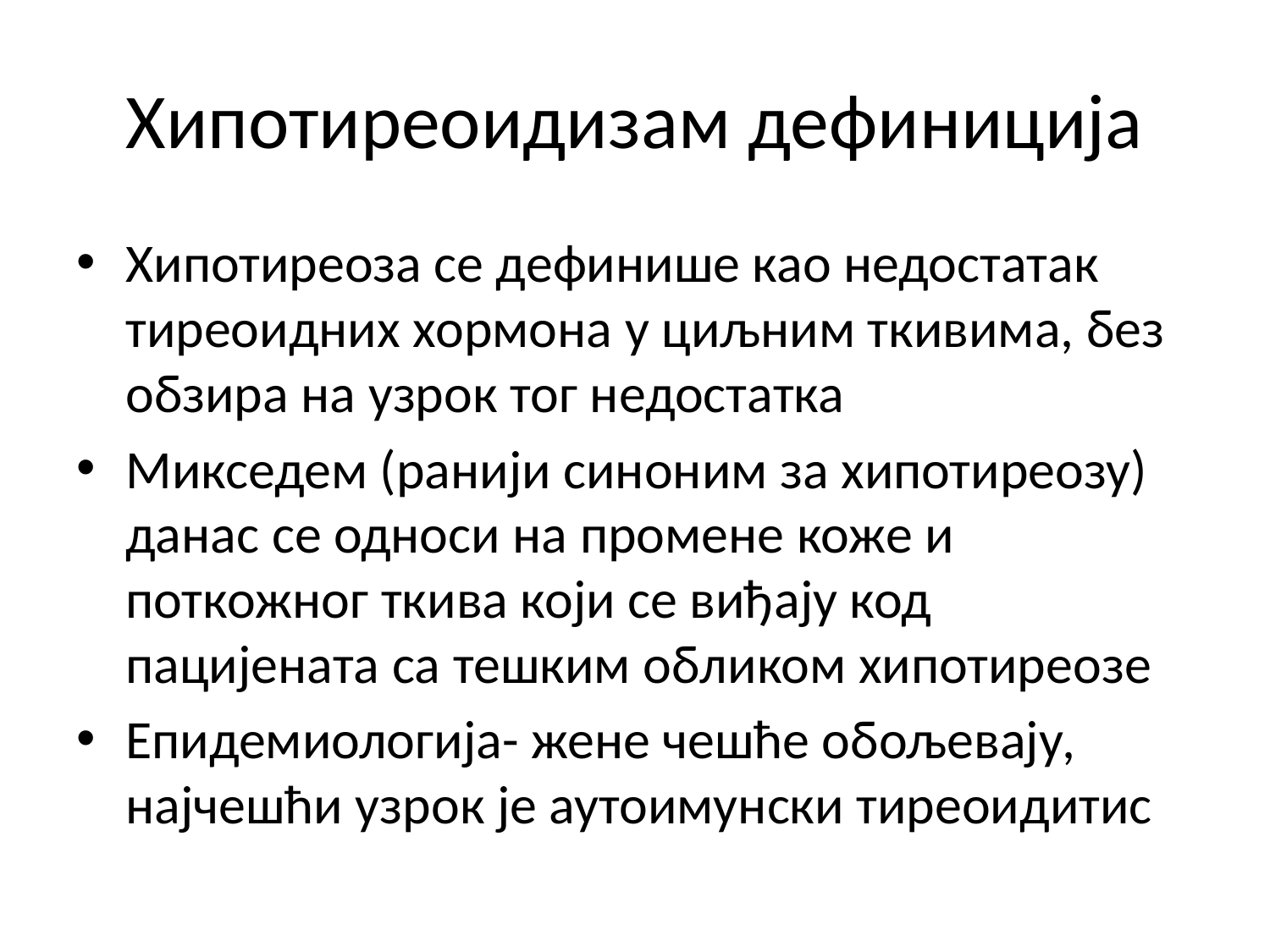

# Хипотиреоидизам дефиниција
Хипотиреоза се дефинише као недостатак тиреоидних хормона у циљним ткивима, без обзира на узрок тог недостатка
Микседем (ранији синоним за хипотиреозу) данас се односи на промене коже и поткожног ткива који се виђају код пацијената са тешким обликом хипотиреозе
Епидемиологија- жене чешће обољевају, најчешћи узрок је аутоимунски тиреоидитис